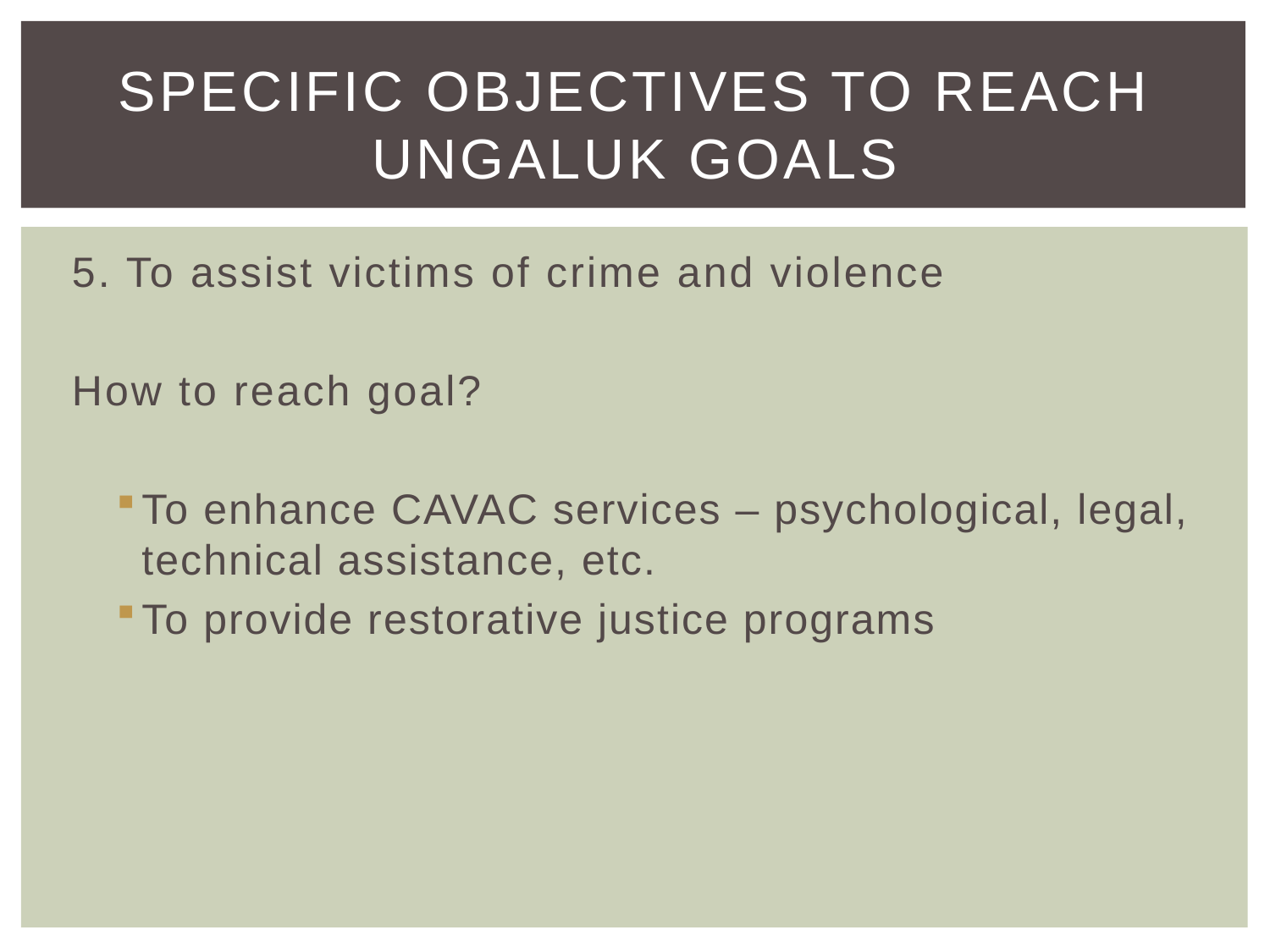

# Specific Objectives to reach ungaluk goals
5. To assist victims of crime and violence

How to reach goal?

To enhance CAVAC services – psychological, legal, technical assistance, etc.
To provide restorative justice programs